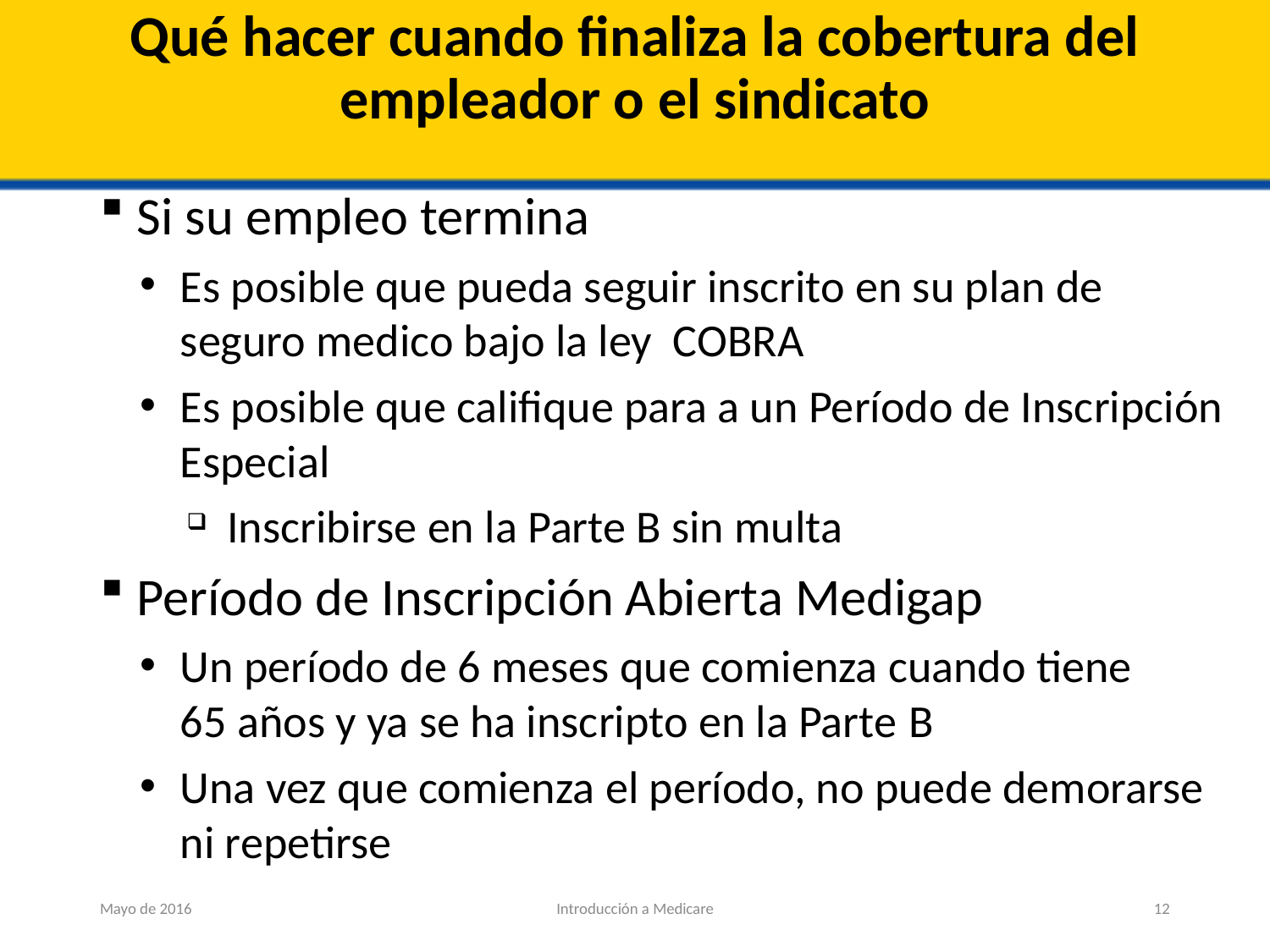

# Qué hacer cuando finaliza la cobertura del empleador o el sindicato
Si su empleo termina
Es posible que pueda seguir inscrito en su plan de seguro medico bajo la ley  COBRA
Es posible que califique para a un Período de Inscripción Especial
Inscribirse en la Parte B sin multa
Período de Inscripción Abierta Medigap
Un período de 6 meses que comienza cuando tiene 65 años y ya se ha inscripto en la Parte B
Una vez que comienza el período, no puede demorarse ni repetirse
Mayo de 2016
Introducción a Medicare
12